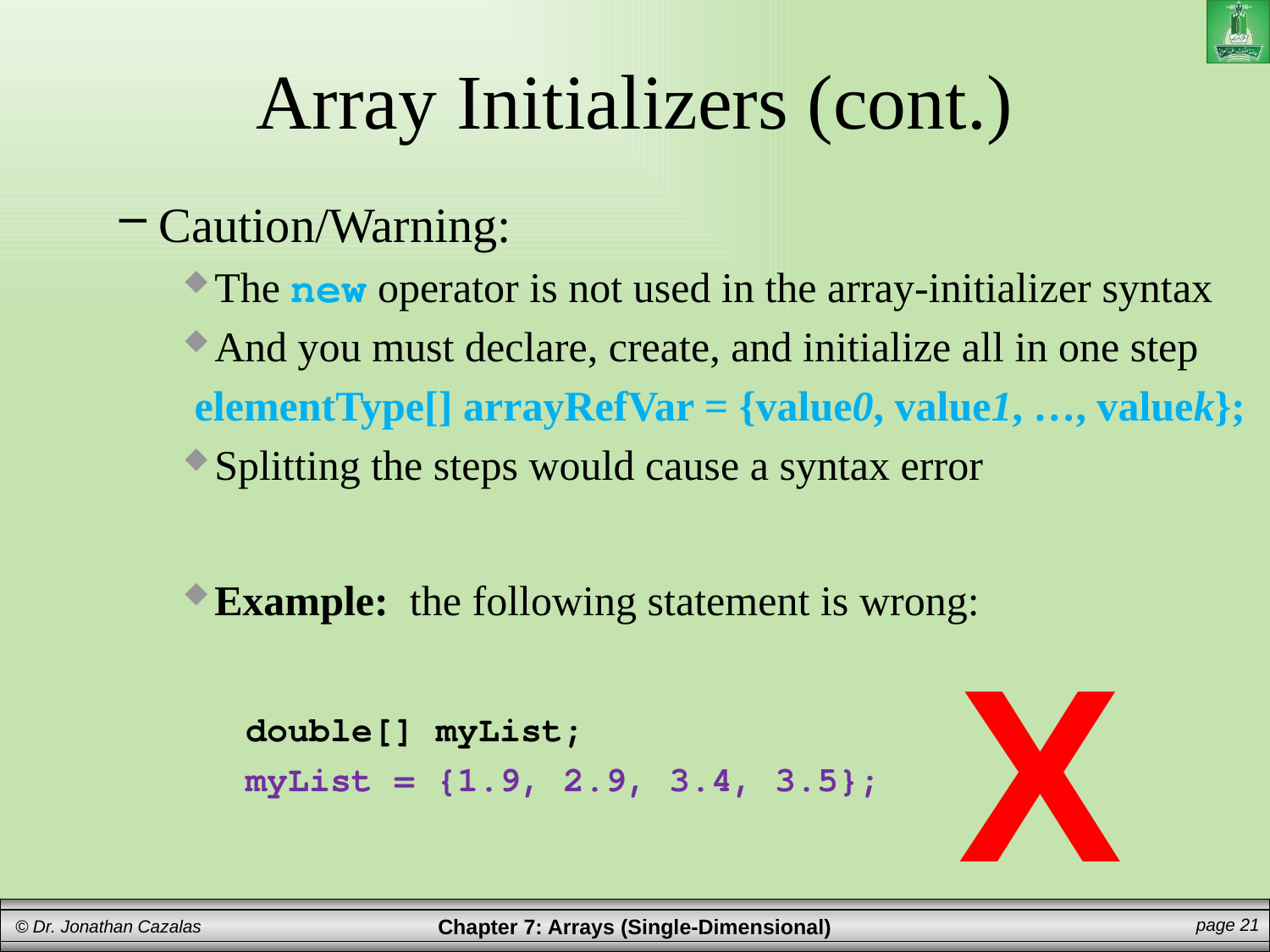

# Array Initializers (cont.)
Caution/Warning:
The new operator is not used in the array-initializer syntax
And you must declare, create, and initialize all in one step
elementType[] arrayRefVar = {value0, value1, …, valuek};
Splitting the steps would cause a syntax error

Example:  the following statement is wrong:

double[] myList;
myList = {1.9, 2.9, 3.4, 3.5};
X